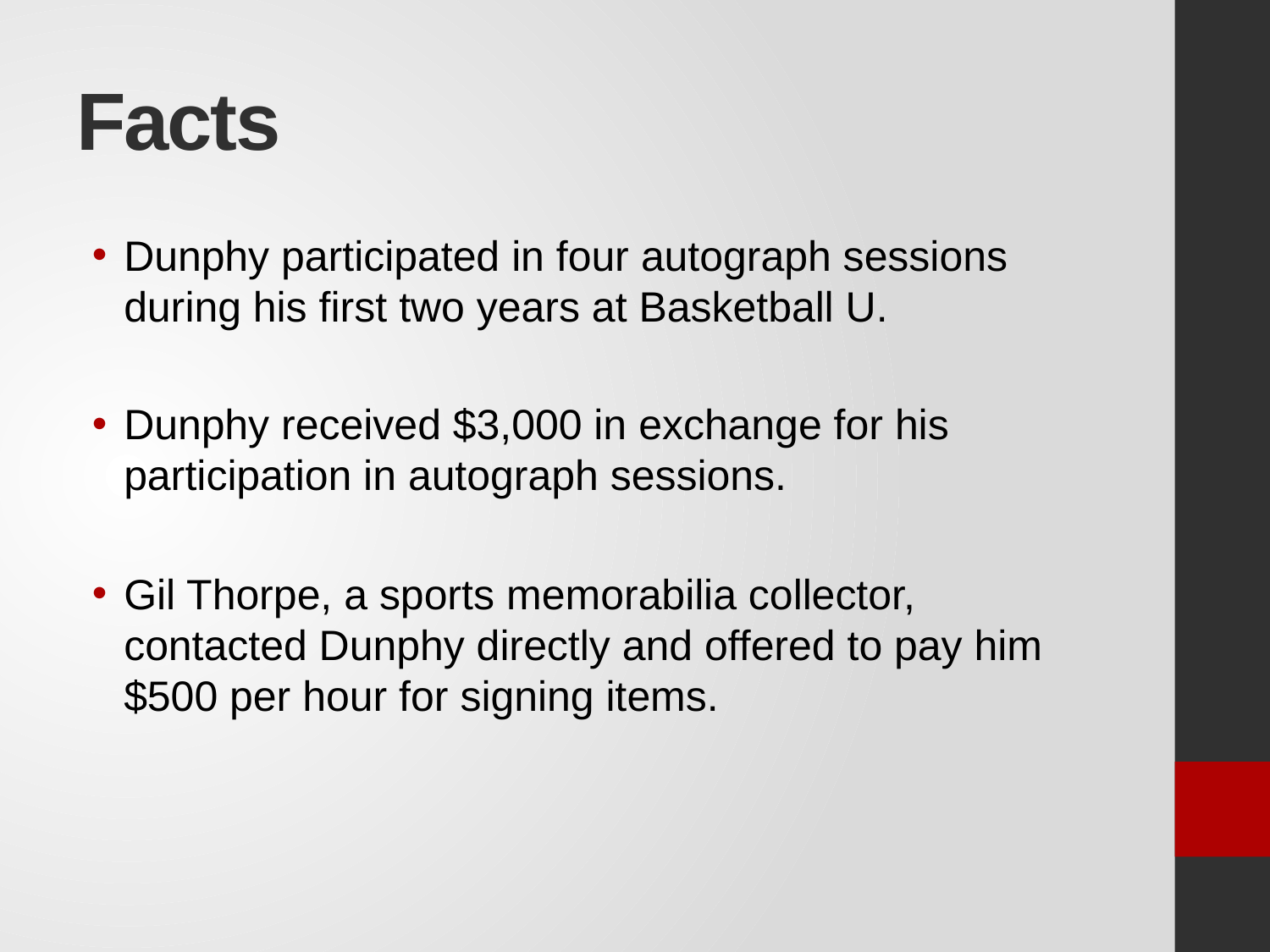

# Facts
Dunphy participated in four autograph sessions during his first two years at Basketball U.

Dunphy received $3,000 in exchange for his participation in autograph sessions.

Gil Thorpe, a sports memorabilia collector, contacted Dunphy directly and offered to pay him $500 per hour for signing items.